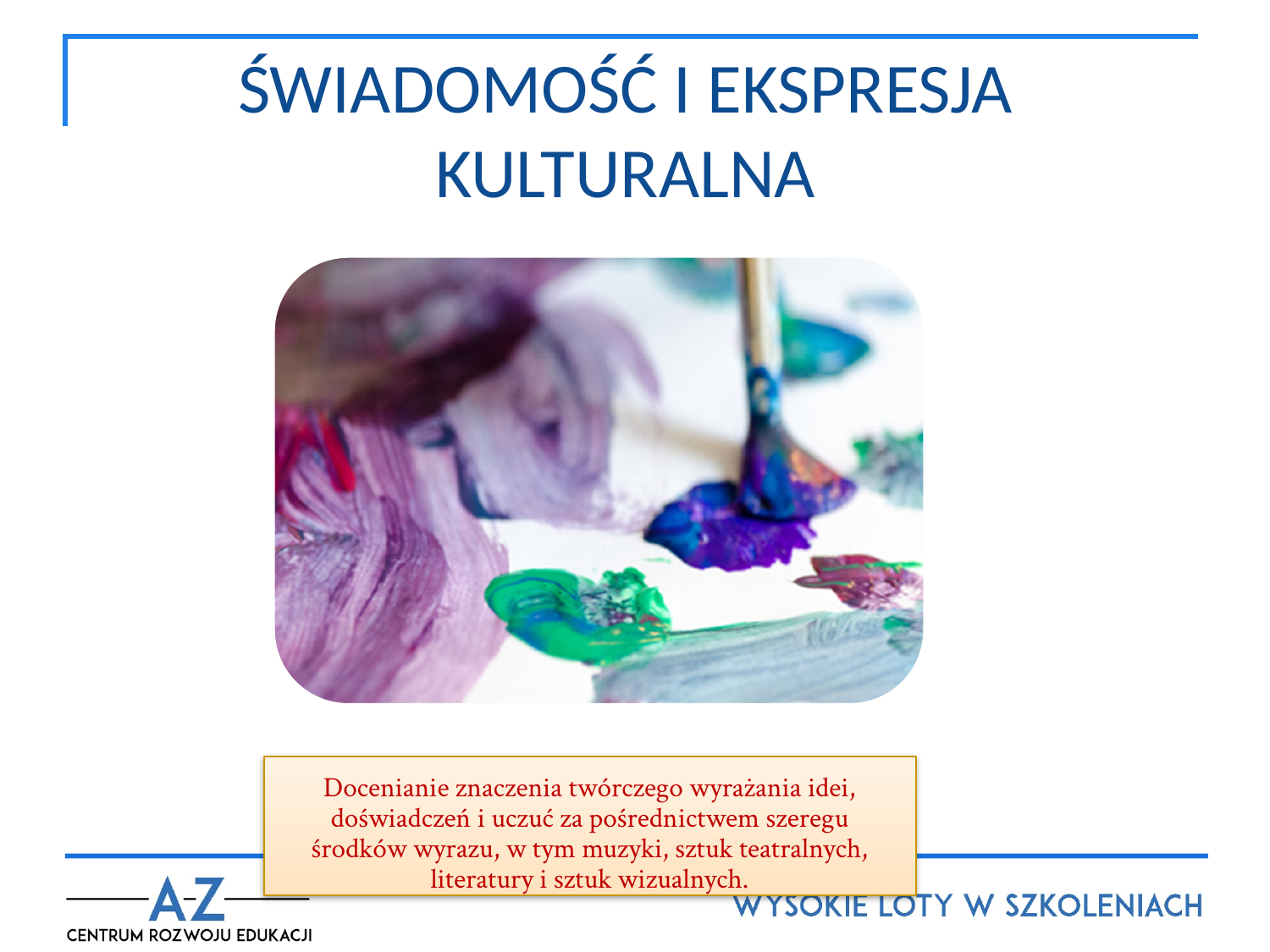

# ŚWIADOMOŚĆ I EKSPRESJA KULTURALNA
Docenianie znaczenia twórczego wyrażania idei, doświadczeń i uczuć za pośrednictwem szeregu środków wyrazu, w tym muzyki, sztuk teatralnych, literatury i sztuk wizualnych.